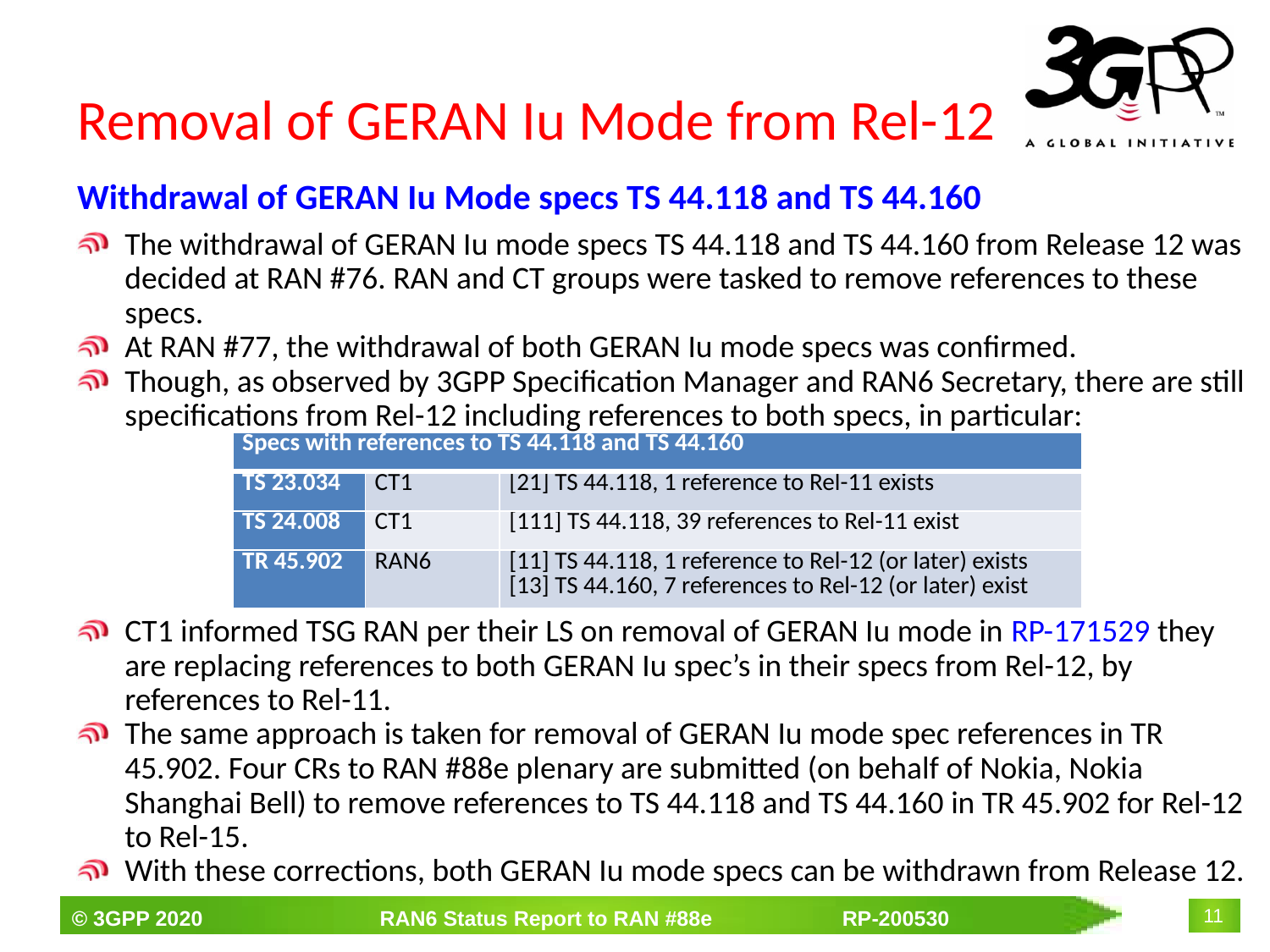

# Removal of GERAN Iu Mode from Rel-12
Withdrawal of GERAN Iu Mode specs TS 44.118 and TS 44.160
The withdrawal of GERAN Iu mode specs TS 44.118 and TS 44.160 from Release 12 was decided at RAN #76. RAN and CT groups were tasked to remove references to these specs.
At RAN #77, the withdrawal of both GERAN Iu mode specs was confirmed.
Though, as observed by 3GPP Specification Manager and RAN6 Secretary, there are still specifications from Rel-12 including references to both specs, in particular:

CT1 informed TSG RAN per their LS on removal of GERAN Iu mode in RP-171529 they are replacing references to both GERAN Iu spec’s in their specs from Rel-12, by references to Rel-11.
The same approach is taken for removal of GERAN Iu mode spec references in TR 45.902. Four CRs to RAN #88e plenary are submitted (on behalf of Nokia, Nokia Shanghai Bell) to remove references to TS 44.118 and TS 44.160 in TR 45.902 for Rel-12 to Rel-15.
With these corrections, both GERAN Iu mode specs can be withdrawn from Release 12.
| Specs with references to TS 44.118 and TS 44.160 |  |  |
| --- | --- | --- |
| TS 23.034 | CT1 | [21] TS 44.118, 1 reference to Rel-11 exists |
| TS 24.008 | CT1 | [111] TS 44.118, 39 references to Rel-11 exist |
| TR 45.902 | RAN6 | [11] TS 44.118, 1 reference to Rel-12 (or later) exists [13] TS 44.160, 7 references to Rel-12 (or later) exist |